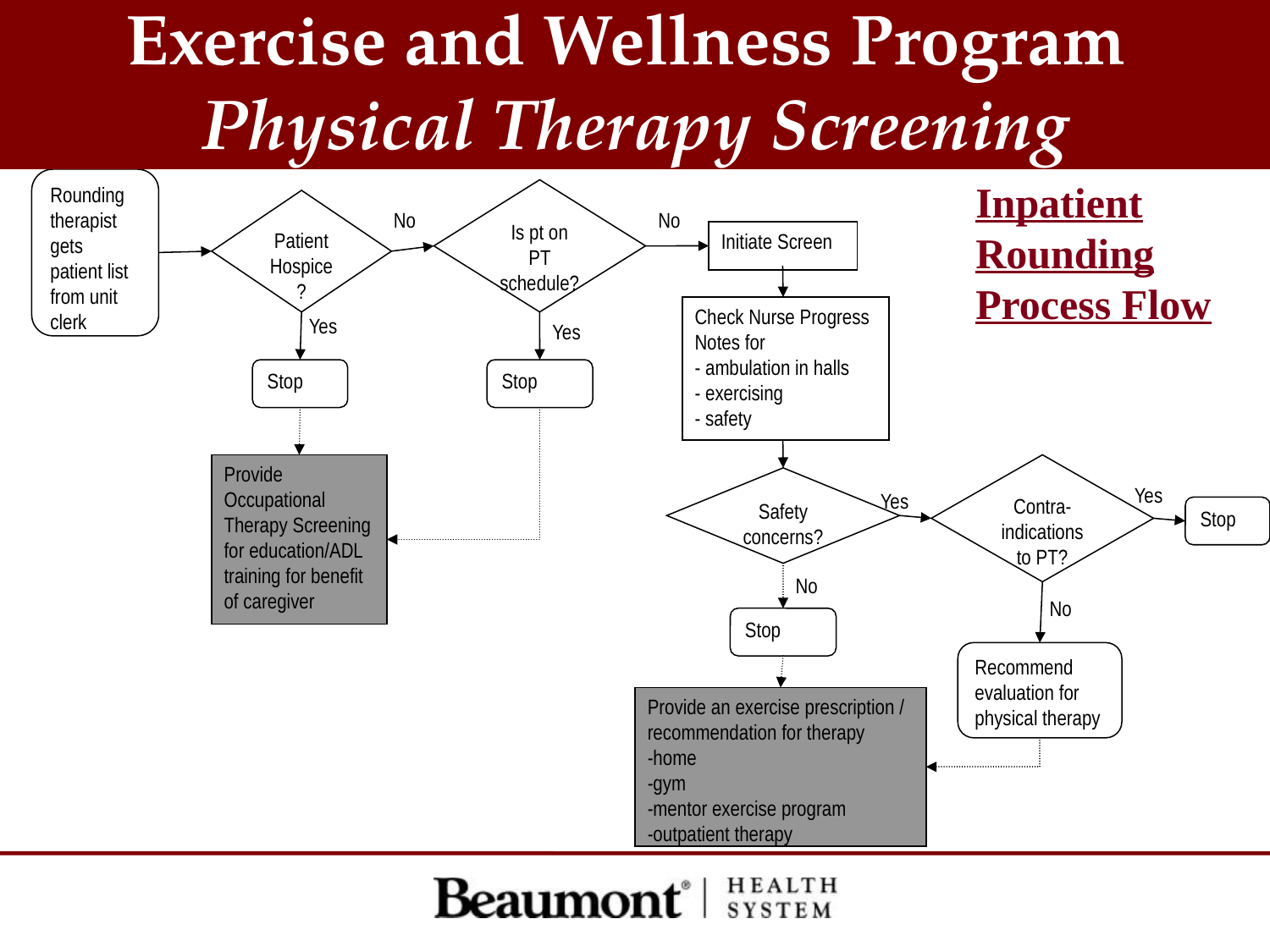

Exercise and Wellness Program
Physical Therapy Screening
Rounding therapist gets patient list from unit clerk
Inpatient Rounding Process Flow
Is pt on PT schedule?

Patient Hospice?
No
No
Initiate Screen

Check Nurse Progress Notes for
- ambulation in halls
- exercising
- safety

Yes
Yes
Stop
Stop
Provide Occupational Therapy Screening for education/ADL training for benefit of caregiver
Contra-indications to PT?

Safety concerns?
Yes
Yes
Stop
No
No
Stop
Recommend evaluation for physical therapy
Provide an exercise prescription / recommendation for therapy
-home
-gym
-mentor exercise program
-outpatient therapy